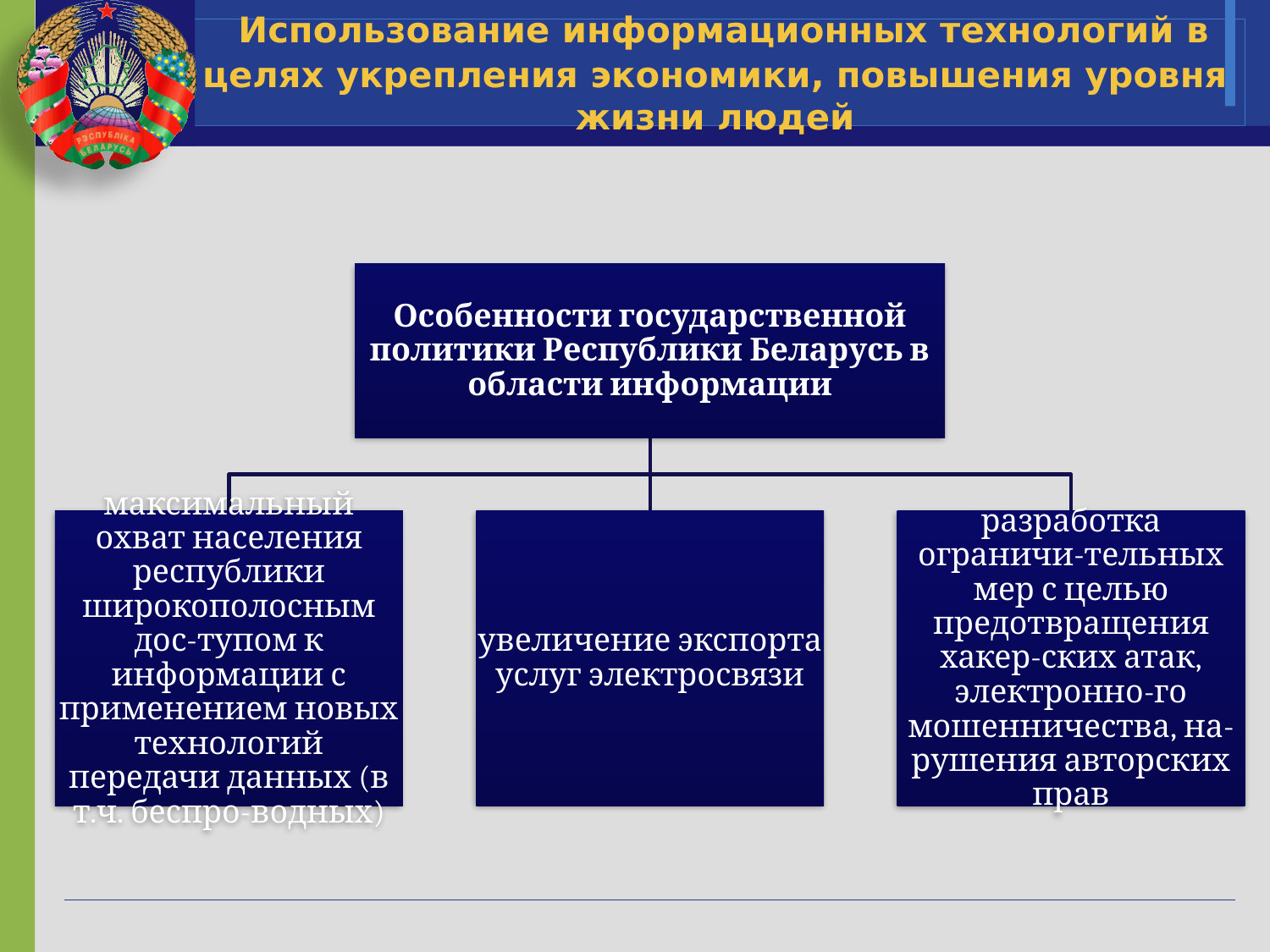

# Использование информационных технологий в целях укрепления экономики, повышения уровня жизни людей
Особенности государственной политики Республики Беларусь в области информации
максимальный охват населения республики широкополосным дос-тупом к информации с применением новых технологий передачи данных (в т.ч. беспро-водных)
увеличение экспорта услуг электросвязи
разработка ограничи-тельных мер с целью предотвращения хакер-ских атак, электронно-го мошенничества, на-рушения авторских прав